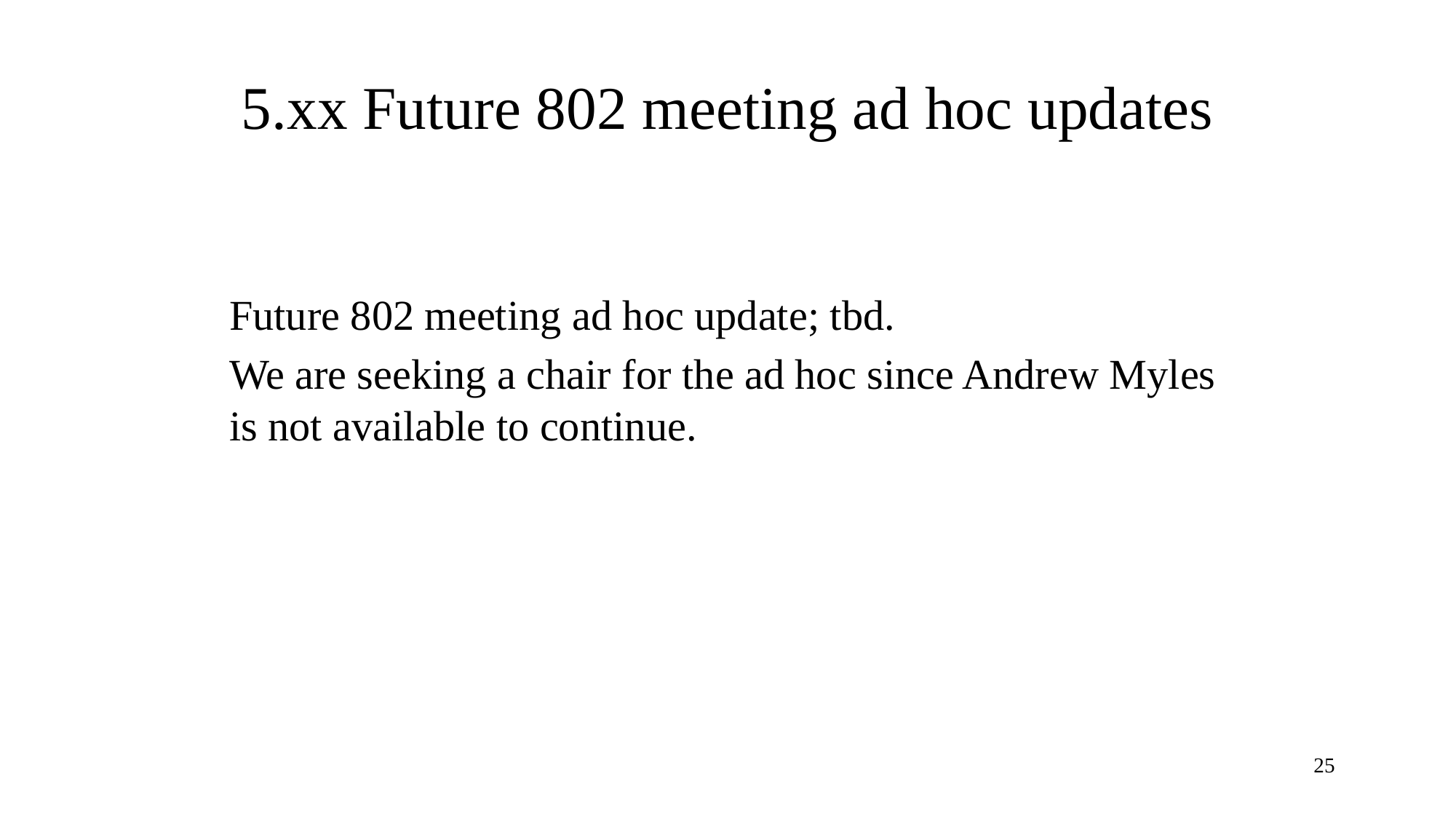

# 5.xx Future 802 meeting ad hoc updates
Future 802 meeting ad hoc update; tbd.
We are seeking a chair for the ad hoc since Andrew Myles is not available to continue.
25